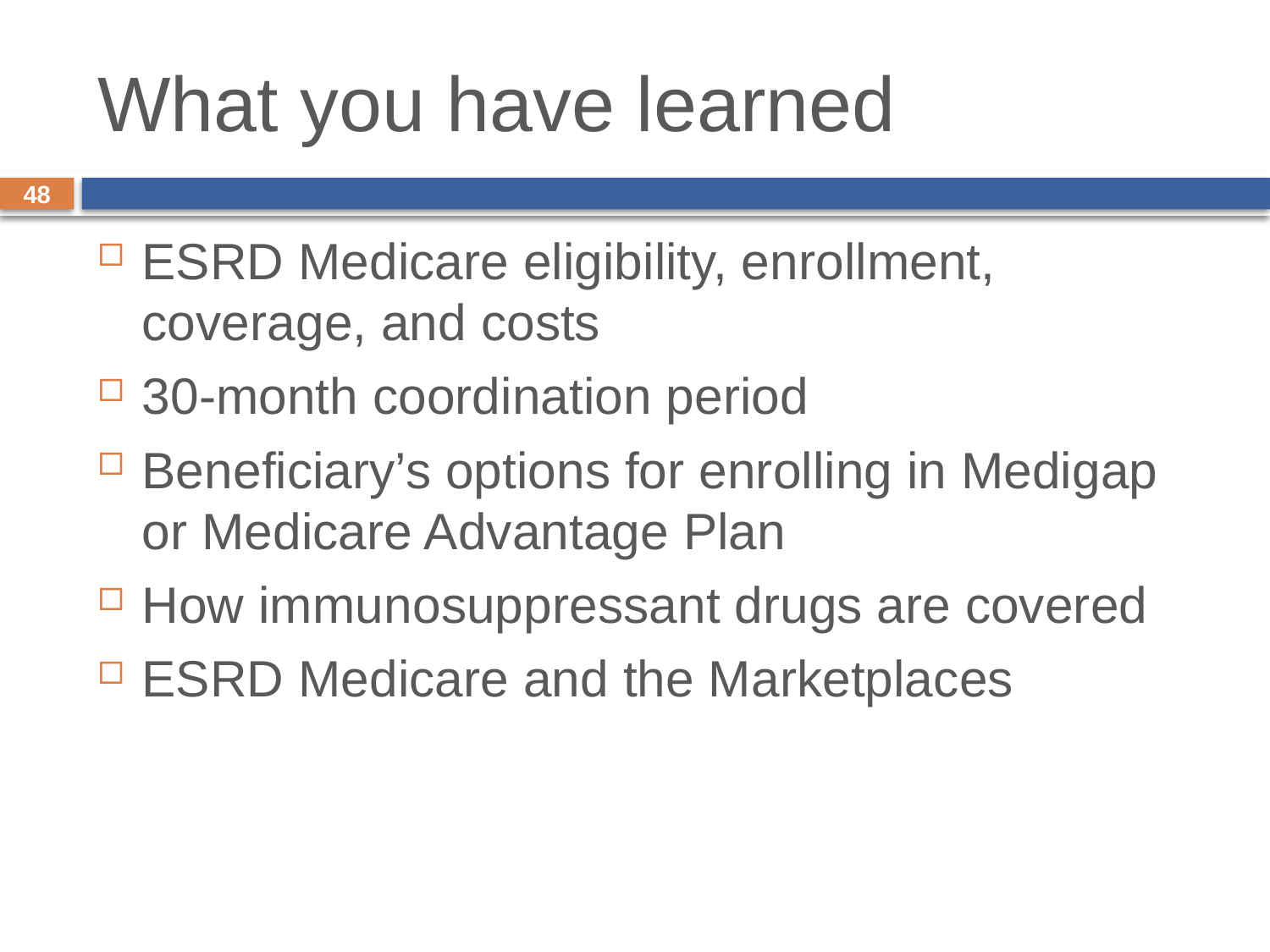

# What you have learned
48
ESRD Medicare eligibility, enrollment, coverage, and costs
30-month coordination period
Beneficiary’s options for enrolling in Medigap or Medicare Advantage Plan
How immunosuppressant drugs are covered
ESRD Medicare and the Marketplaces